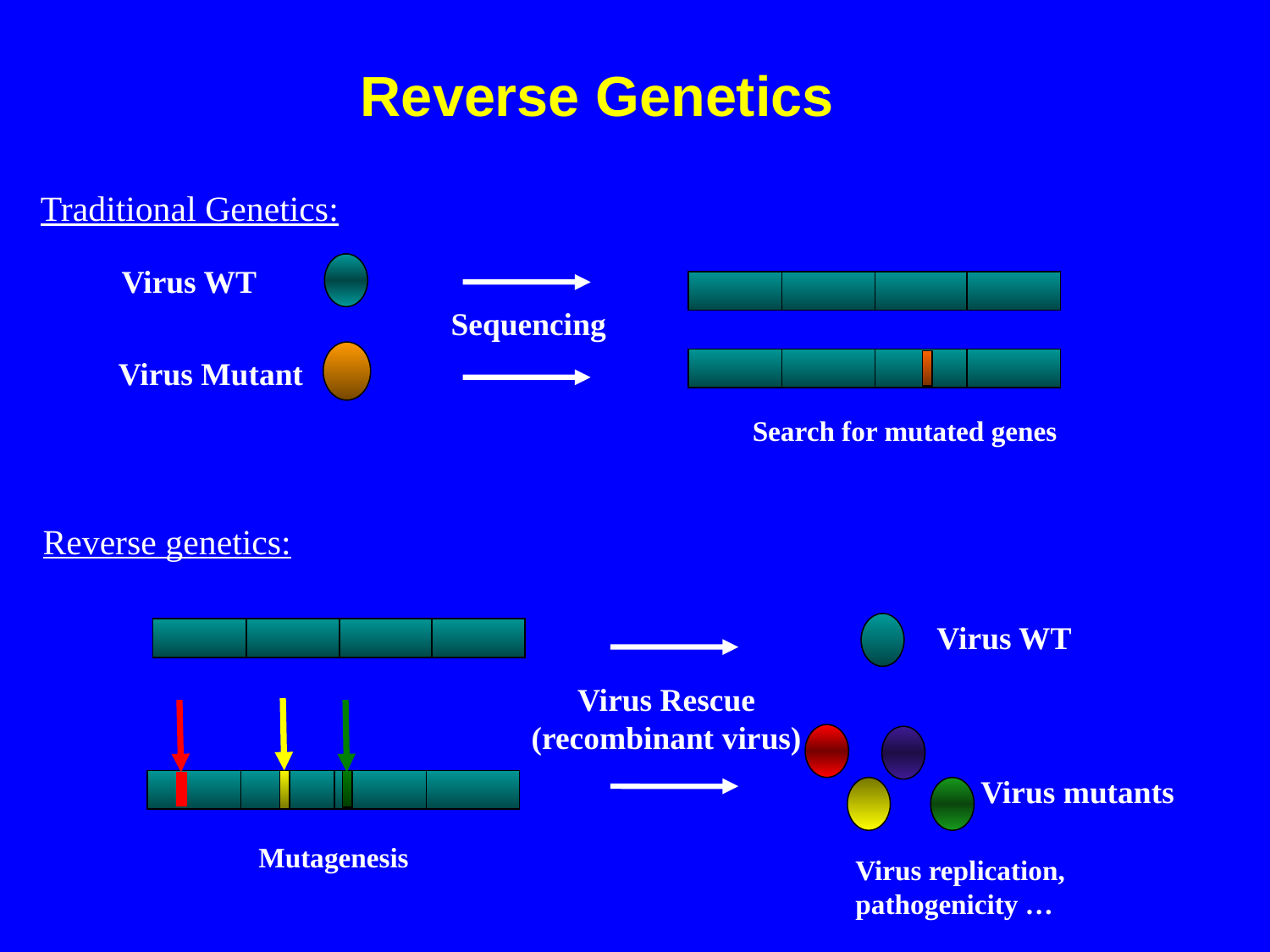

Reverse Genetics
Traditional Genetics:

Virus WT

Sequencing

Virus Mutant

Search for mutated genes
Reverse genetics:
Virus WT

Virus Rescue
(recombinant virus)

Virus mutants

Mutagenesis
Virus replication,
pathogenicity …